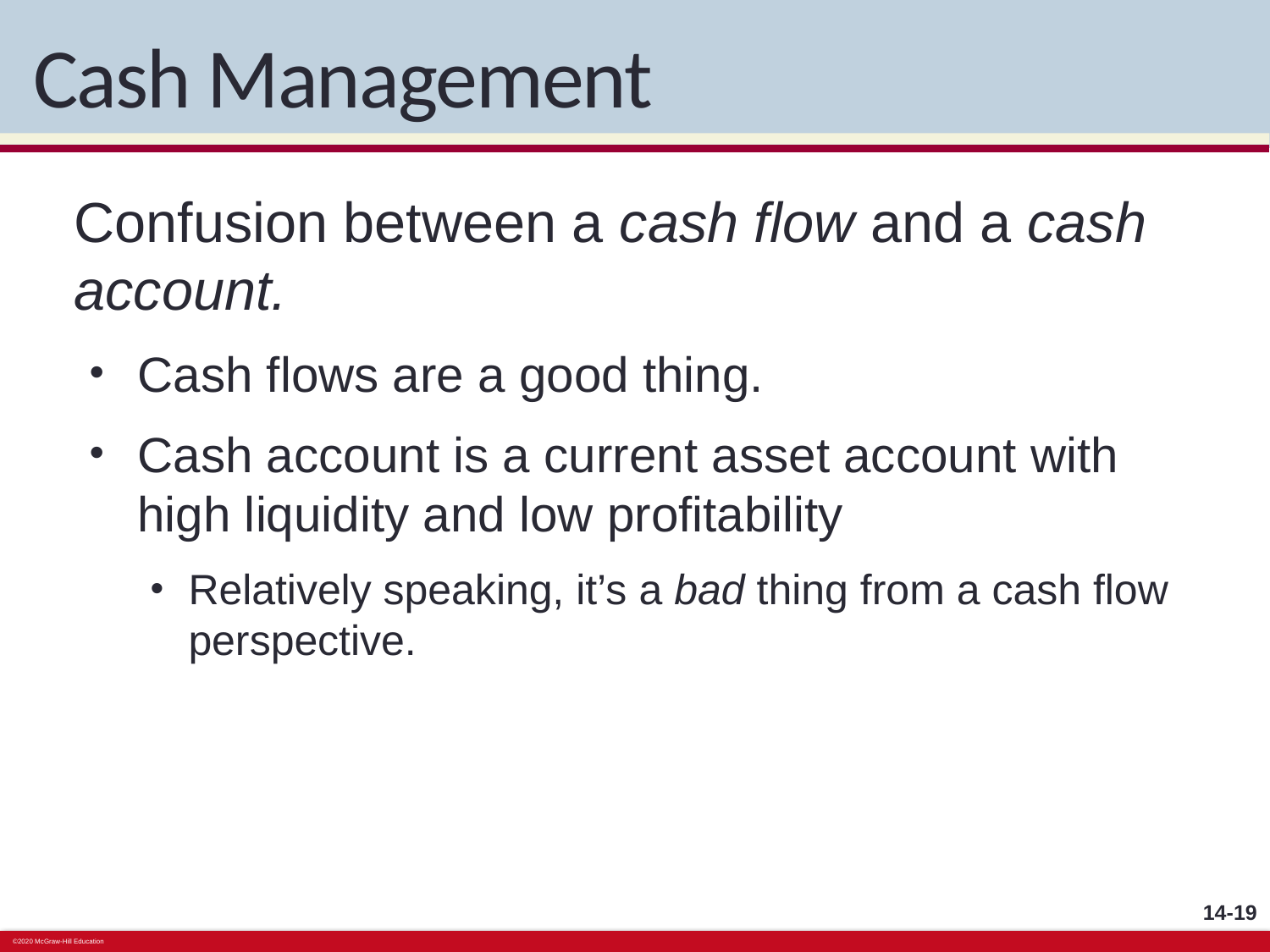

# Cash Management
Confusion between a cash flow and a cash account.
Cash flows are a good thing.
Cash account is a current asset account with high liquidity and low profitability
Relatively speaking, it’s a bad thing from a cash flow perspective.